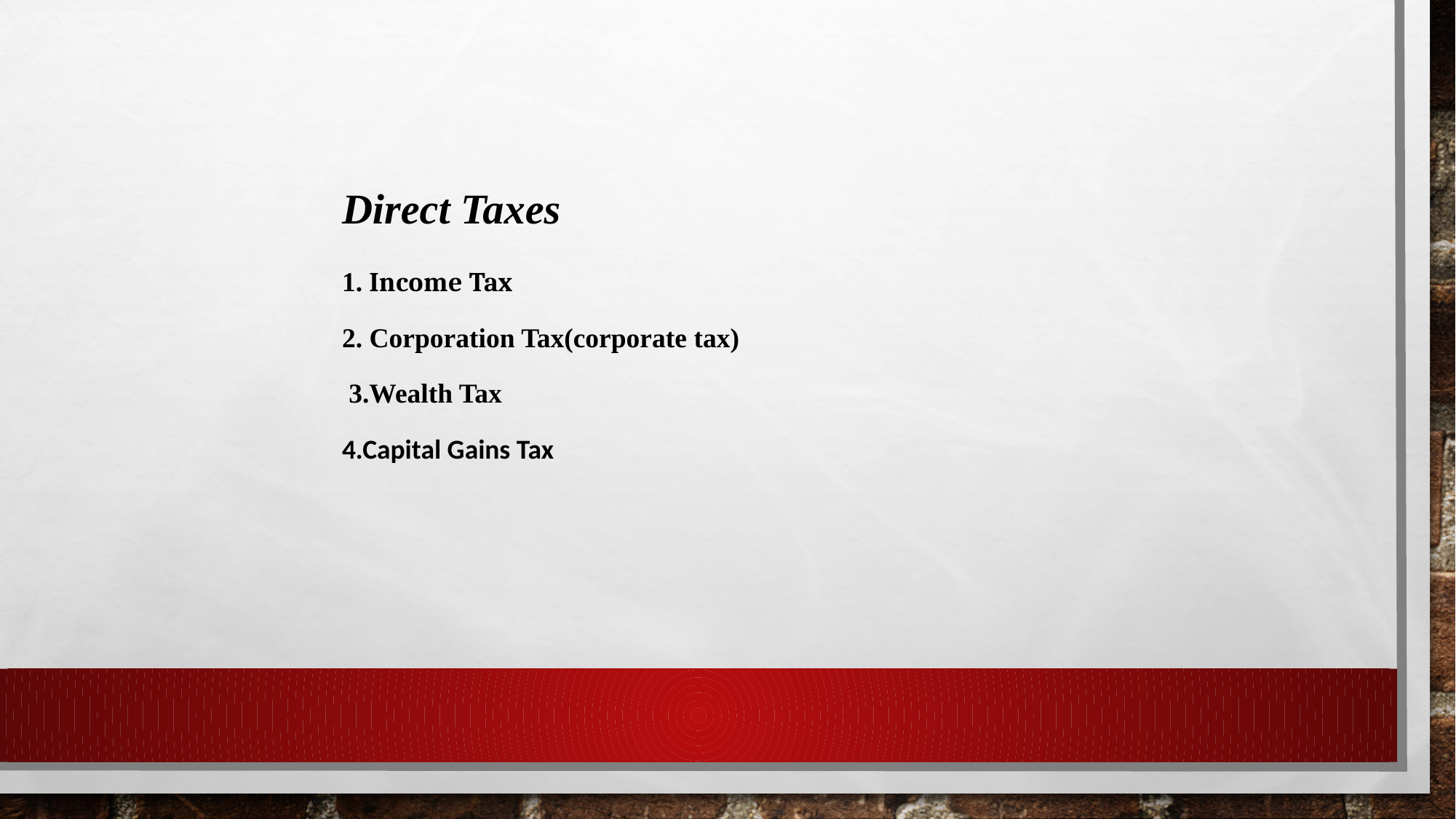

Direct Taxes
1. Income Tax
2. Corporation Tax(corporate tax)
 3.Wealth Tax
4.Capital Gains Tax